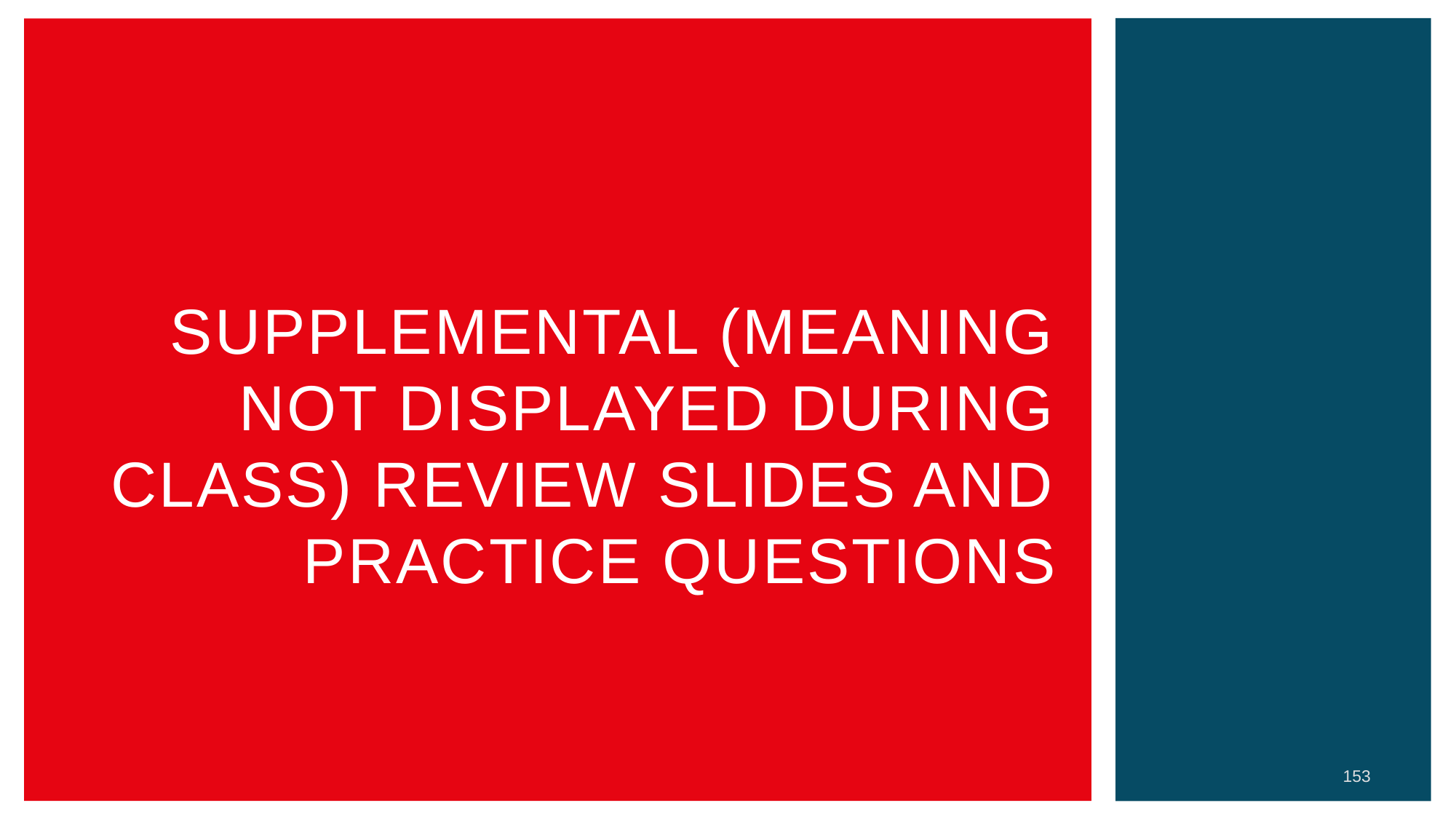

# Supplemental (meaning not displayed during class) review slides and practice questions

153